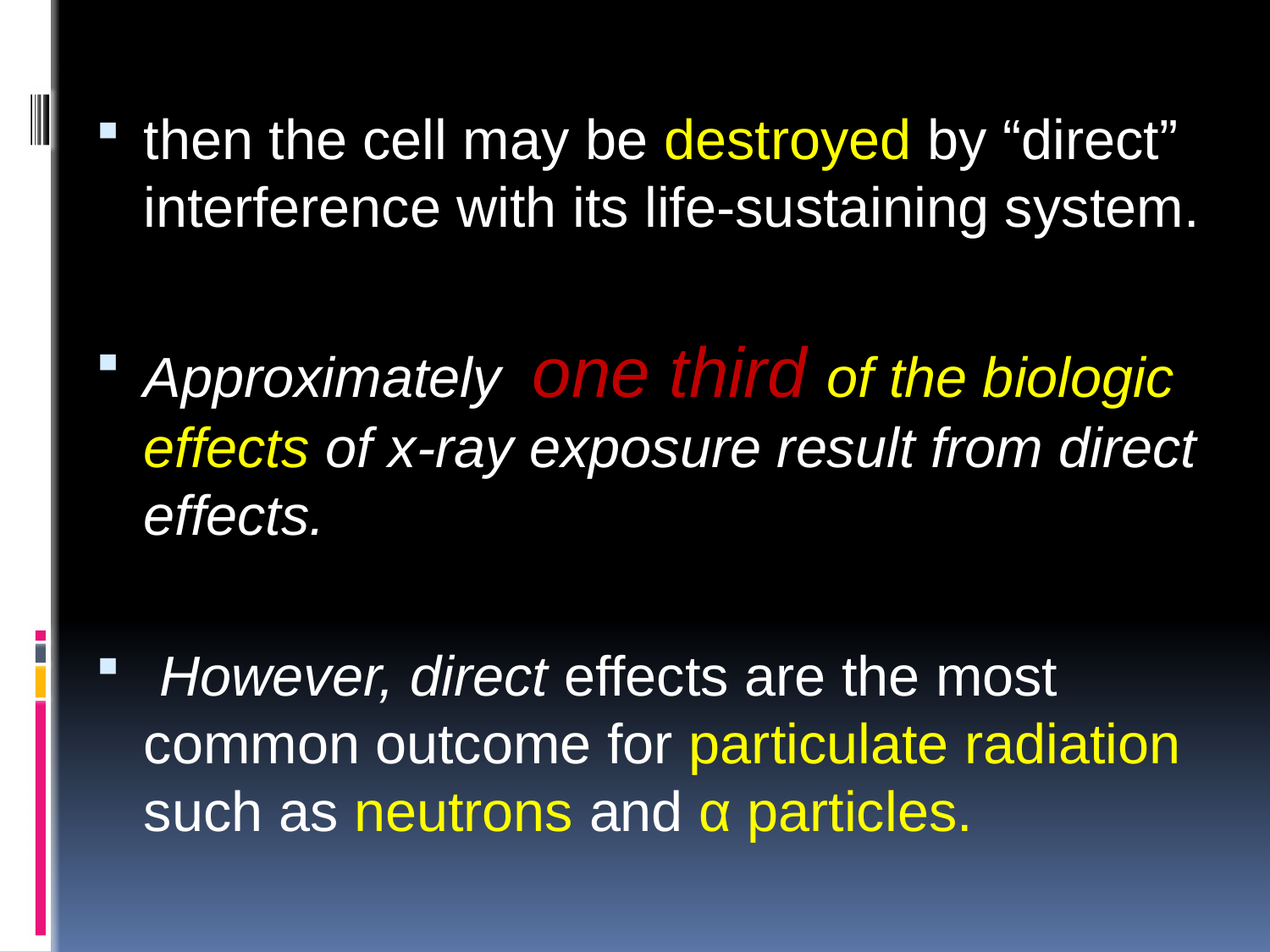

then the cell may be destroyed by “direct” interference with its life-sustaining system.

Approximately  one third of the biologic effects of x-ray exposure result from direct effects.

 However, direct effects are the most common outcome for particulate radiation such as neutrons and α particles.